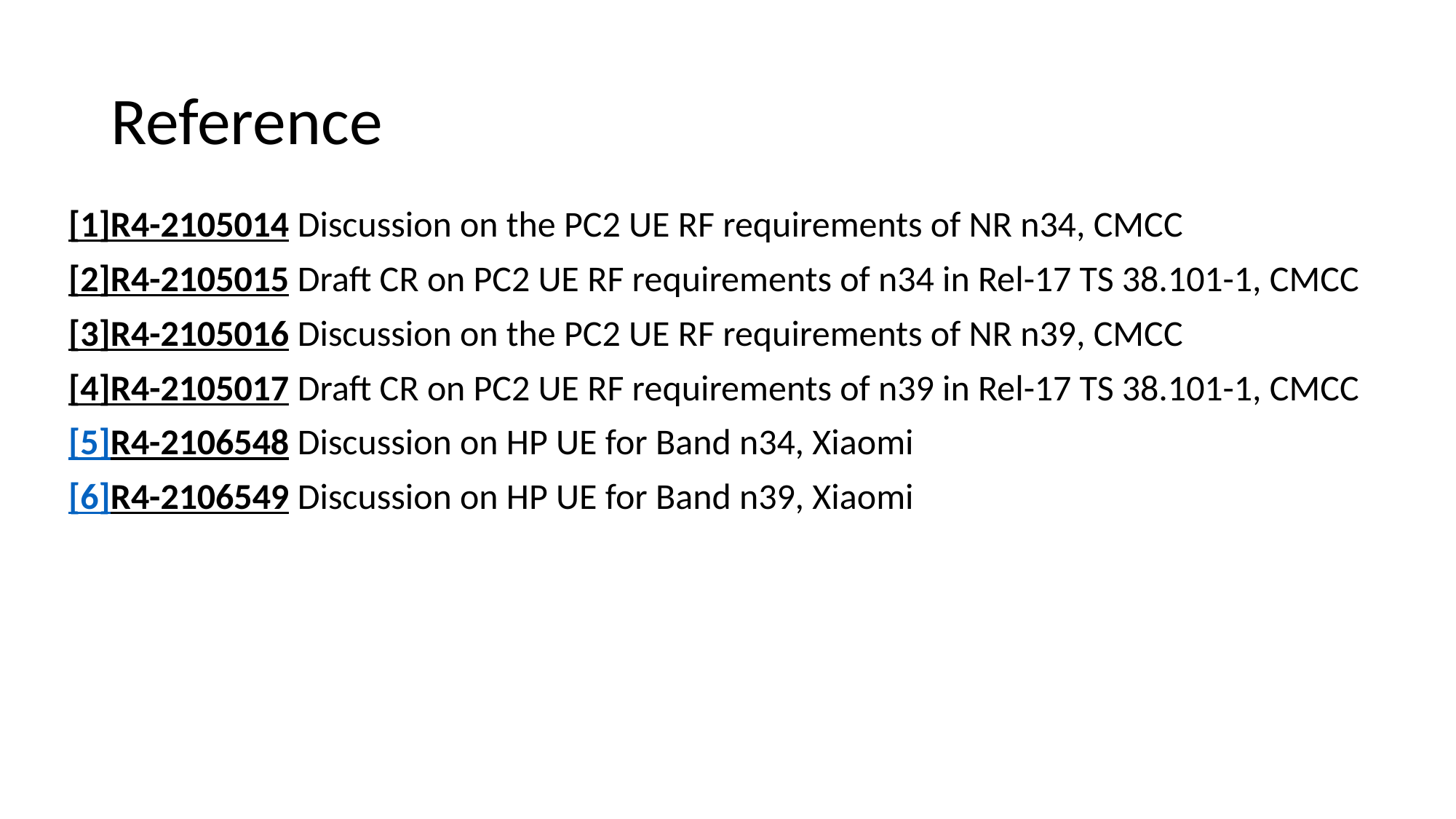

# Reference
[1]R4-2105014 Discussion on the PC2 UE RF requirements of NR n34, CMCC
[2]R4-2105015 Draft CR on PC2 UE RF requirements of n34 in Rel-17 TS 38.101-1, CMCC
[3]R4-2105016 Discussion on the PC2 UE RF requirements of NR n39, CMCC
[4]R4-2105017 Draft CR on PC2 UE RF requirements of n39 in Rel-17 TS 38.101-1, CMCC
[5]R4-2106548 Discussion on HP UE for Band n34, Xiaomi
[6]R4-2106549 Discussion on HP UE for Band n39, Xiaomi